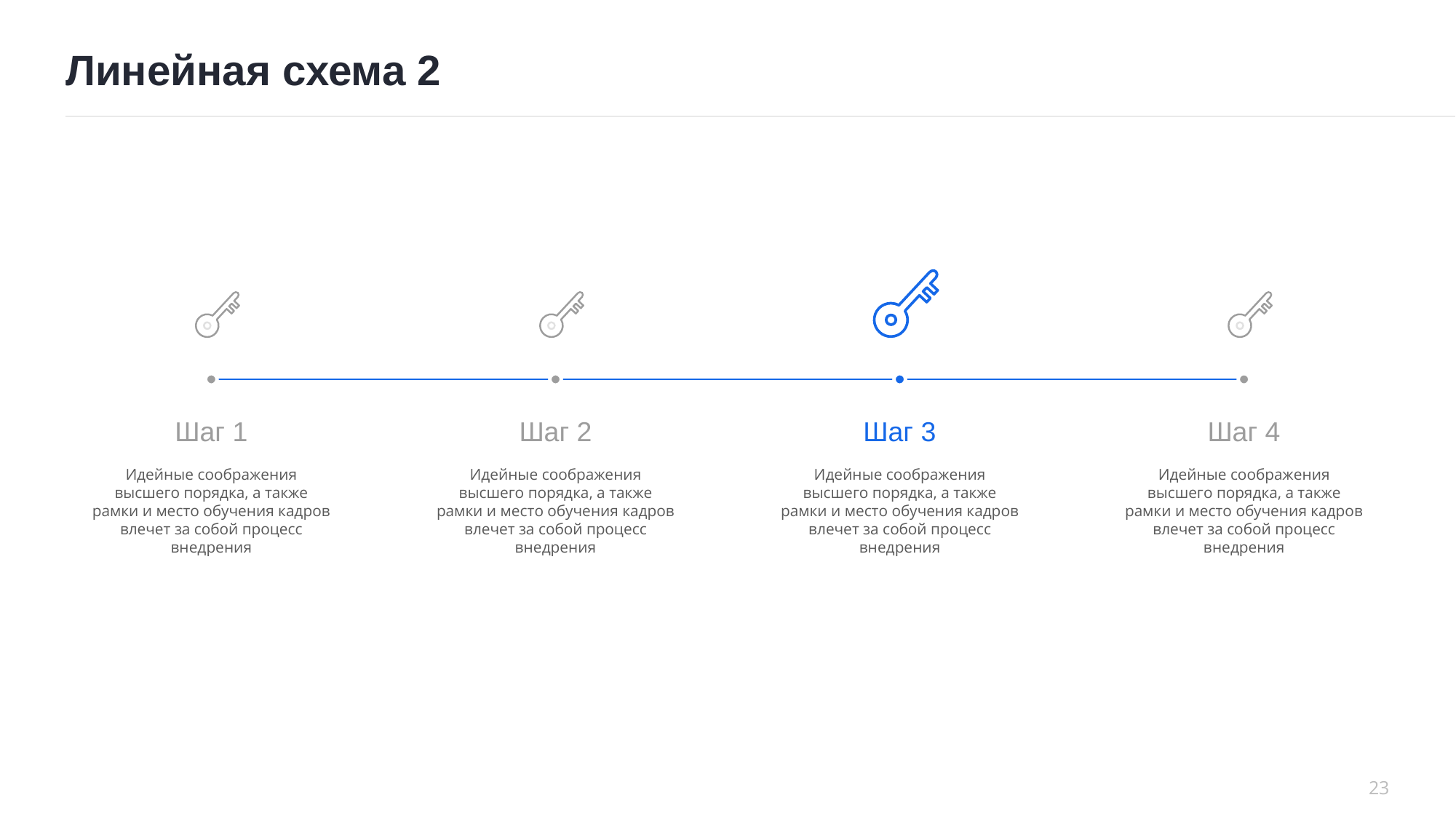

# Линейная схема 2

Шаг 3

Идейные соображения высшего порядка, а также рамки и место обучения кадров влечет за собой процесс внедрения
Шаг 1

Идейные соображения высшего порядка, а также рамки и место обучения кадров влечет за собой процесс внедрения
Шаг 2

Идейные соображения высшего порядка, а также рамки и место обучения кадров влечет за собой процесс внедрения
Шаг 4

Идейные соображения высшего порядка, а также рамки и место обучения кадров влечет за собой процесс внедрения
23